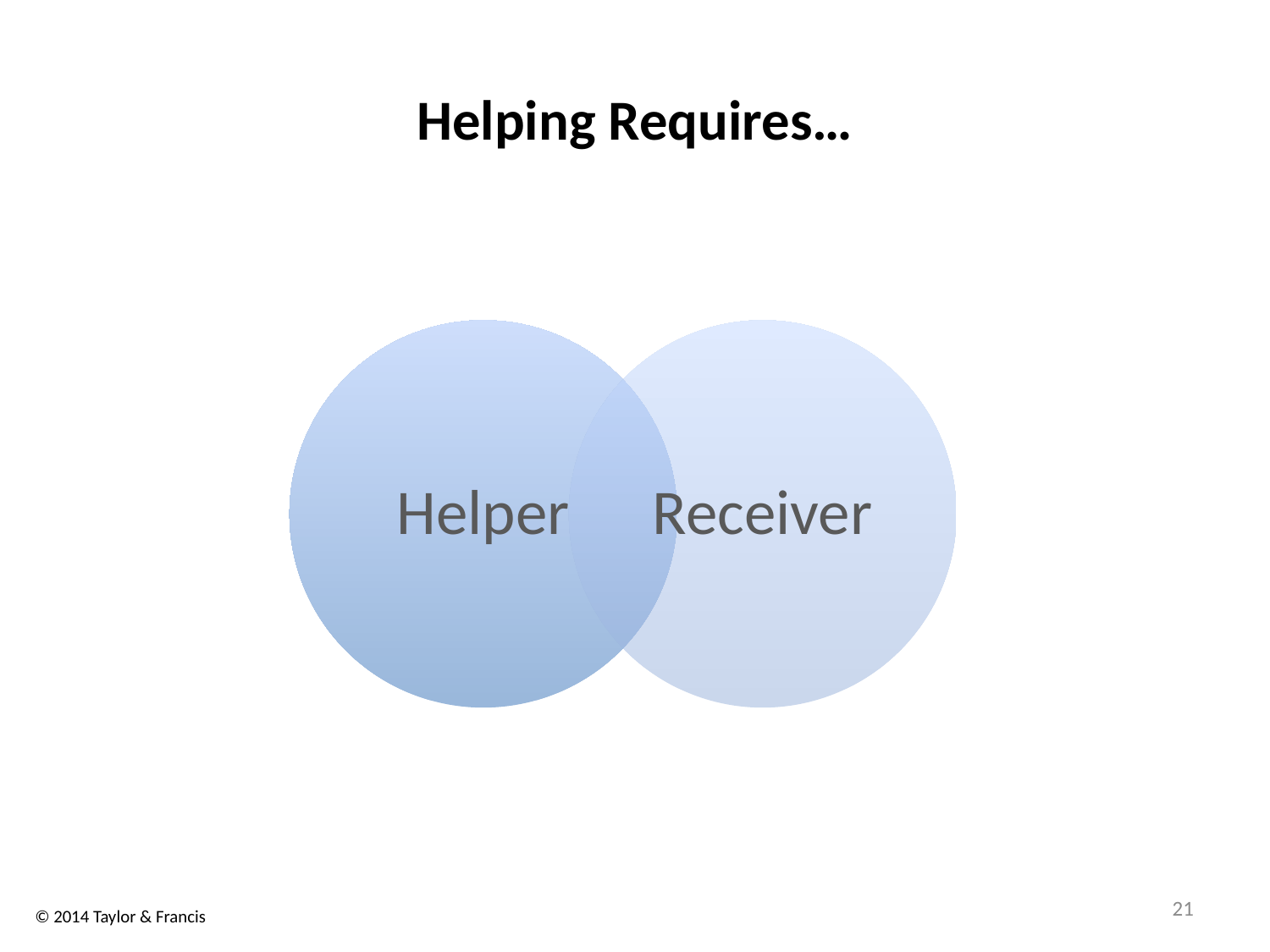

# Helping Requires…
Helper
Receiver
21
© 2014 Taylor & Francis